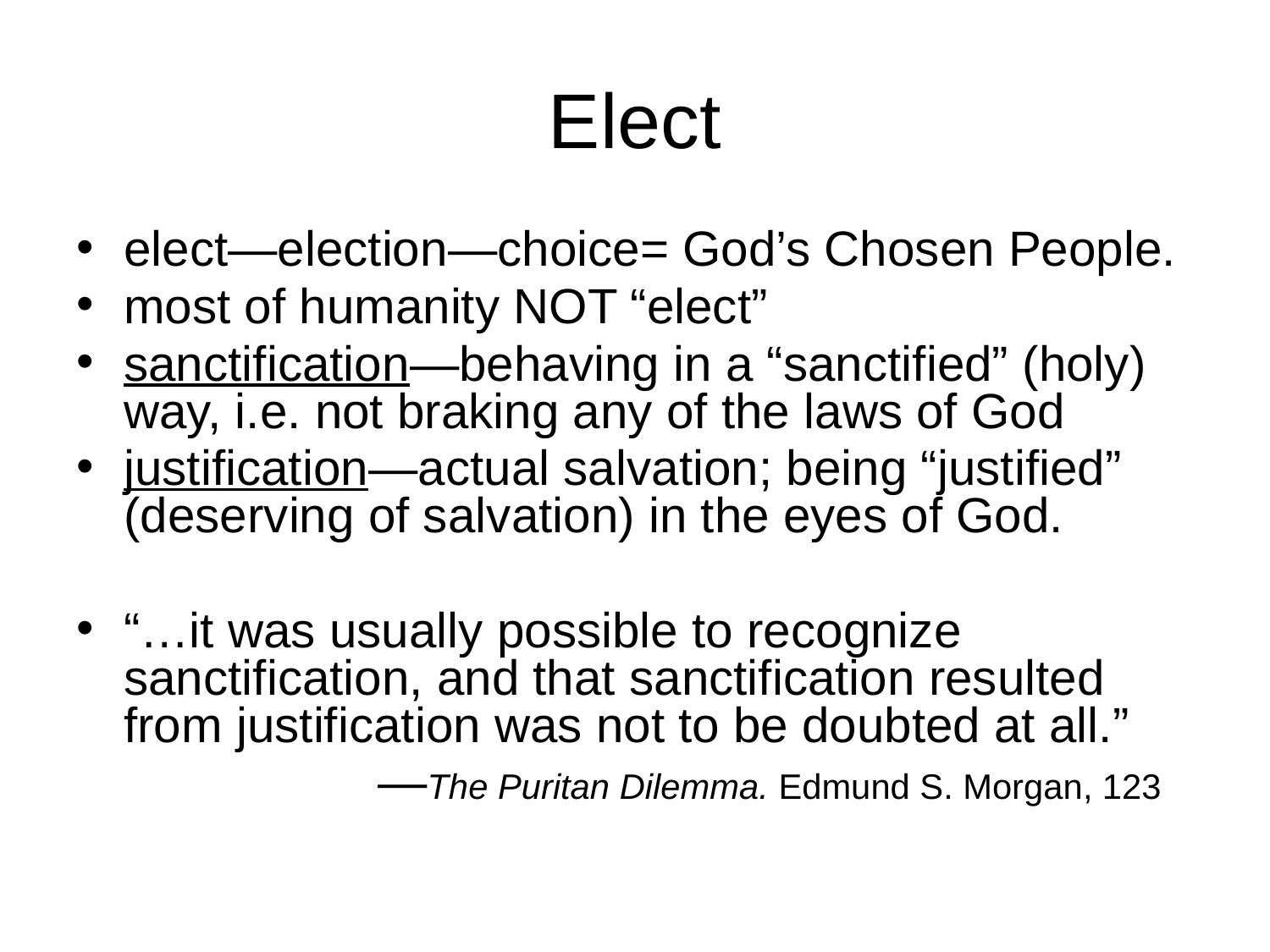

# Elect
elect—election—choice= God’s Chosen People.
most of humanity NOT “elect”
sanctification—behaving in a “sanctified” (holy) way, i.e. not braking any of the laws of God
justification—actual salvation; being “justified” (deserving of salvation) in the eyes of God.

“…it was usually possible to recognize sanctification, and that sanctification resulted from justification was not to be doubted at all.”
			—The Puritan Dilemma. Edmund S. Morgan, 123